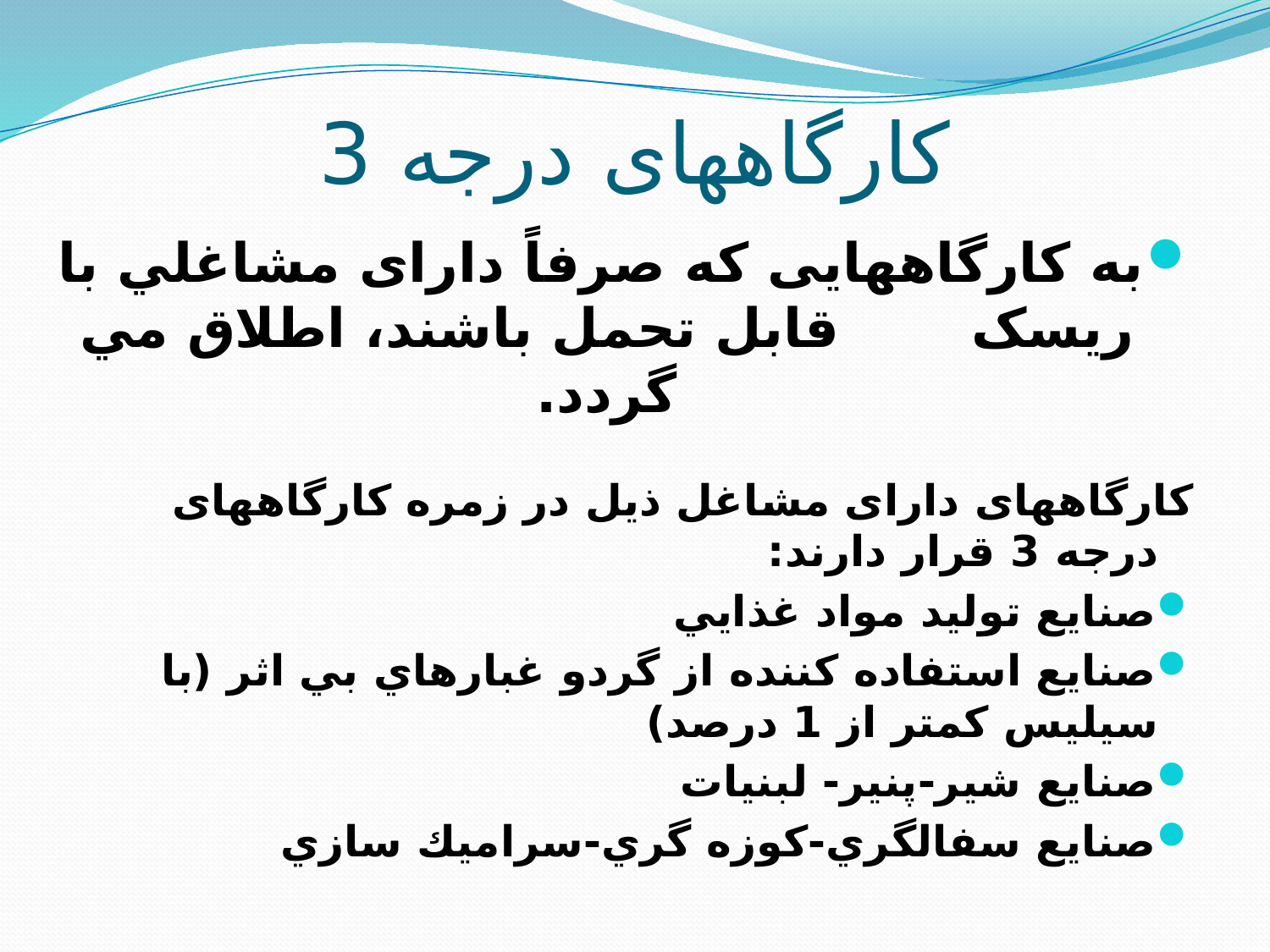

# کارگاههای درجه 3
به کارگاههایی که صرفاً دارای مشاغلي با ریسک       قابل تحمل باشند، اطلاق مي گردد.

کارگاههای دارای مشاغل ذیل در زمره کارگاههای درجه 3 قرار دارند:
صنايع توليد مواد غذايي
صنايع استفاده کننده از گردو غبارهاي بي اثر (با سيليس كمتر از 1 درصد)
صنايع شير-پنير- لبنيات
صنايع سفالگري-كوزه گري-سراميك سازي